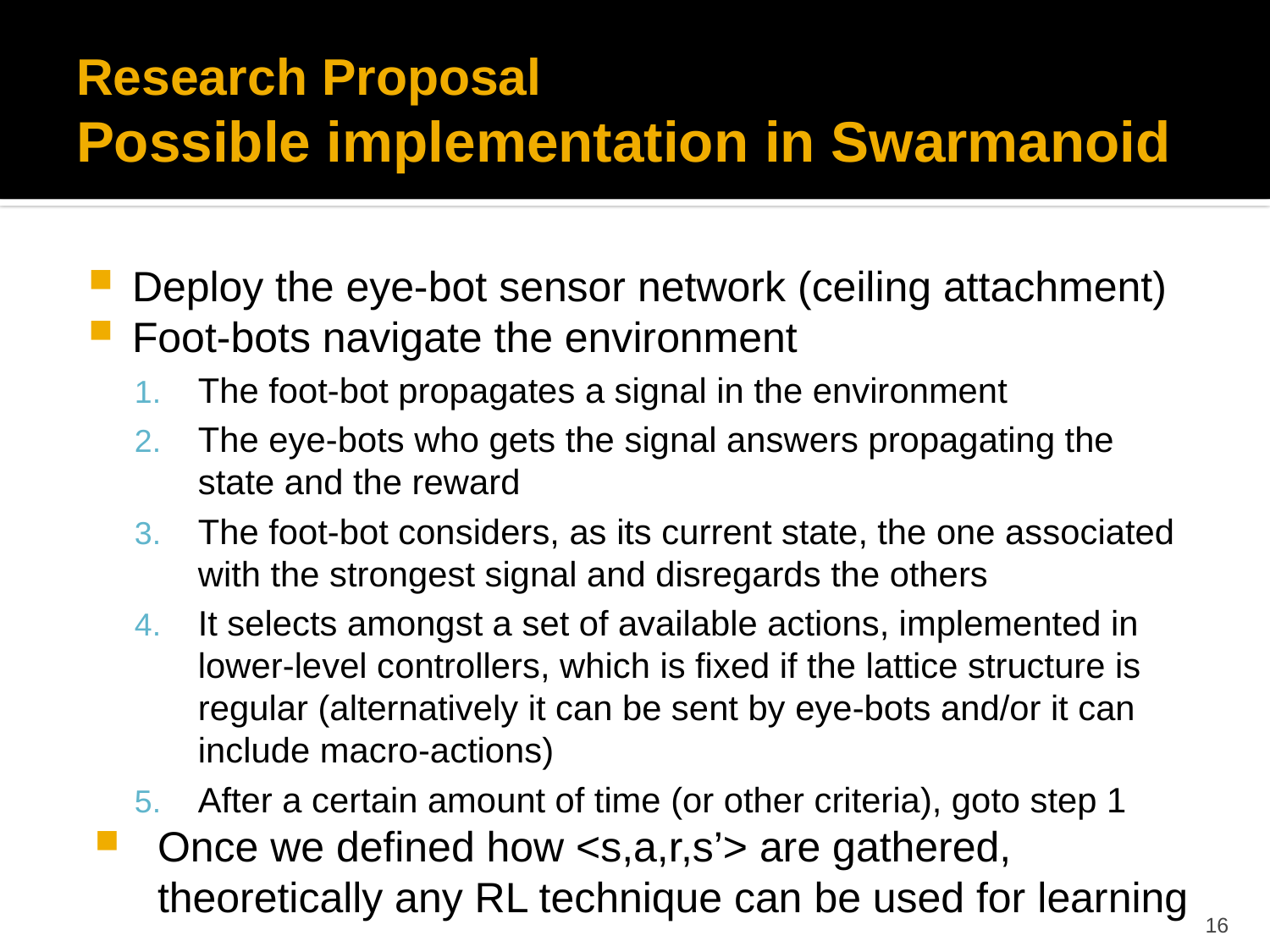

# Research Proposal Possible implementation in Swarmanoid
Deploy the eye-bot sensor network (ceiling attachment)
Foot-bots navigate the environment
The foot-bot propagates a signal in the environment
The eye-bots who gets the signal answers propagating the state and the reward
The foot-bot considers, as its current state, the one associated with the strongest signal and disregards the others
It selects amongst a set of available actions, implemented in lower-level controllers, which is fixed if the lattice structure is regular (alternatively it can be sent by eye-bots and/or it can include macro-actions)
After a certain amount of time (or other criteria), goto step 1
Once we defined how <s,a,r,s’> are gathered, theoretically any RL technique can be used for learning
16